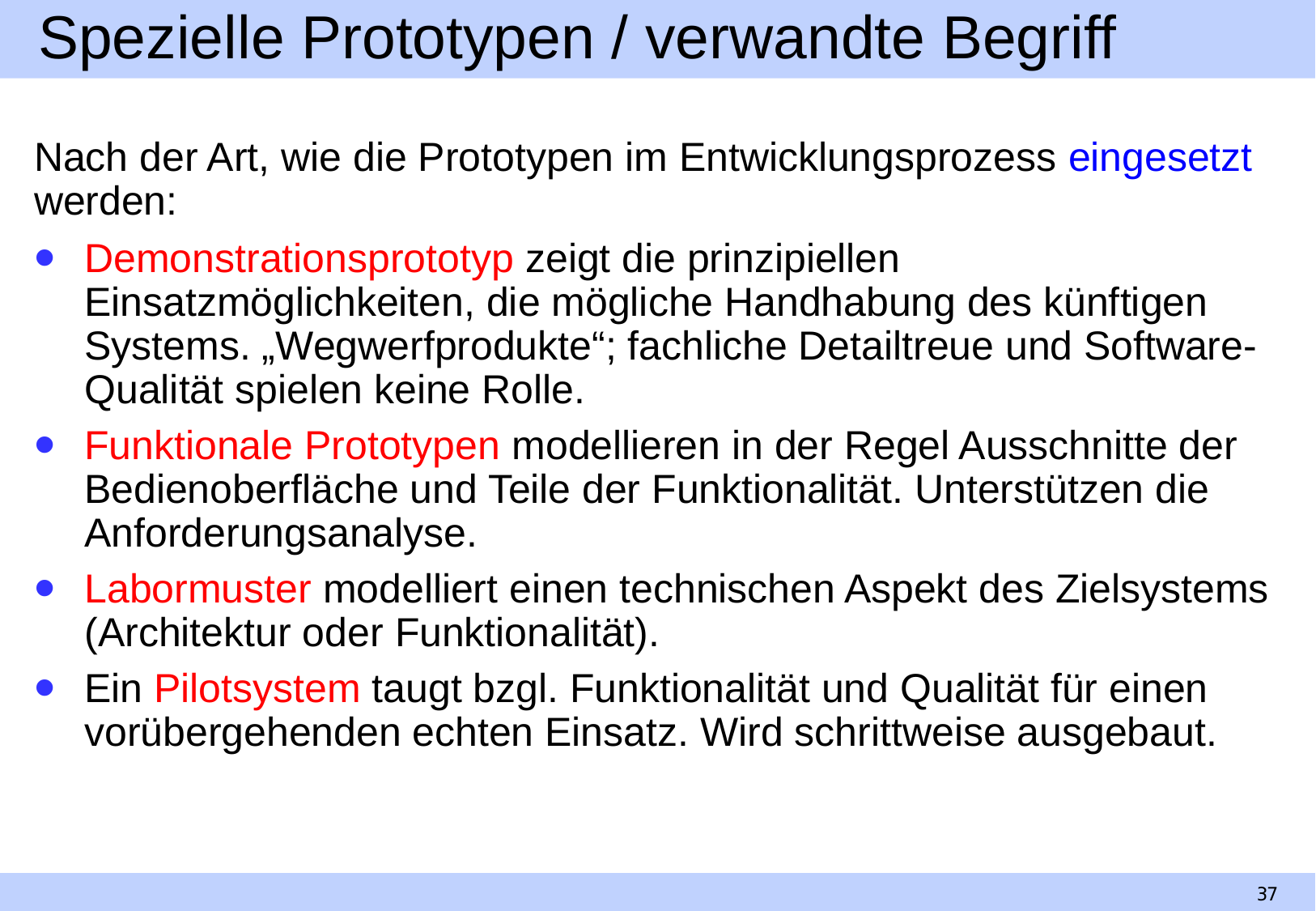

# Spezielle Prototypen / verwandte Begriff
Nach der Art, wie die Prototypen im Entwicklungsprozess eingesetzt werden:
Demonstrationsprototyp zeigt die prinzipiellen Einsatzmöglichkeiten, die mögliche Handhabung des künftigen Systems. „Wegwerfprodukte“; fachliche Detailtreue und Software-Qualität spielen keine Rolle.
Funktionale Prototypen modellieren in der Regel Ausschnitte der Bedienoberfläche und Teile der Funktionalität. Unterstützen die Anforderungsanalyse.
Labormuster modelliert einen technischen Aspekt des Zielsystems (Architektur oder Funktionalität).
Ein Pilotsystem taugt bzgl. Funktionalität und Qualität für einen vorübergehenden echten Einsatz. Wird schrittweise ausgebaut.

37